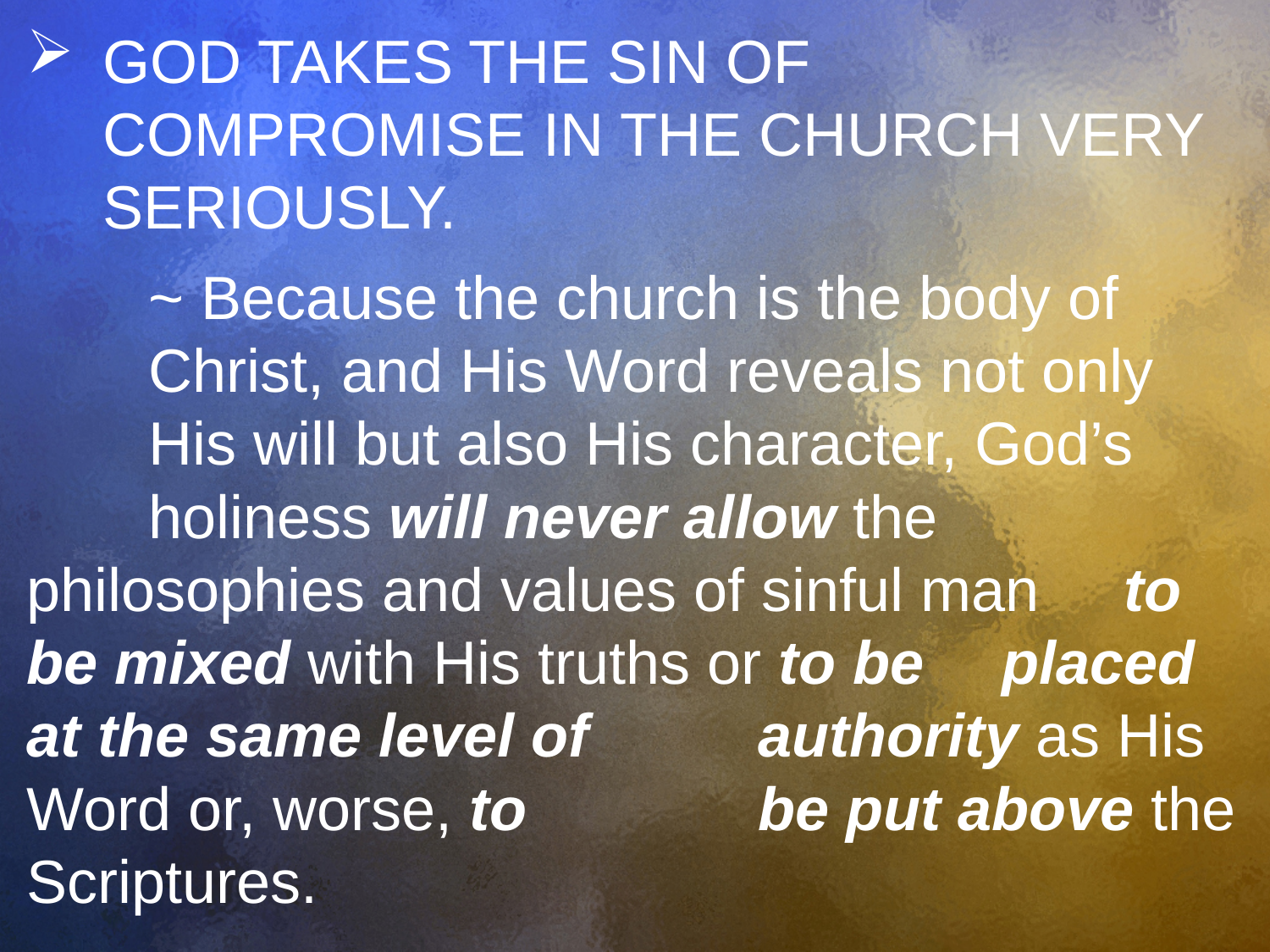

GOD TAKES THE SIN OF COMPROMISE IN THE CHURCH VERY SERIOUSLY.
	~ Because the church is the body of 			Christ, and His Word reveals not only 		His will but also His character, God’s 		holiness will never allow the 				philosophies and values of sinful man 		to be mixed with His truths or to be 		placed at the same level of 				authority as His Word or, worse, to 		be put above the Scriptures.